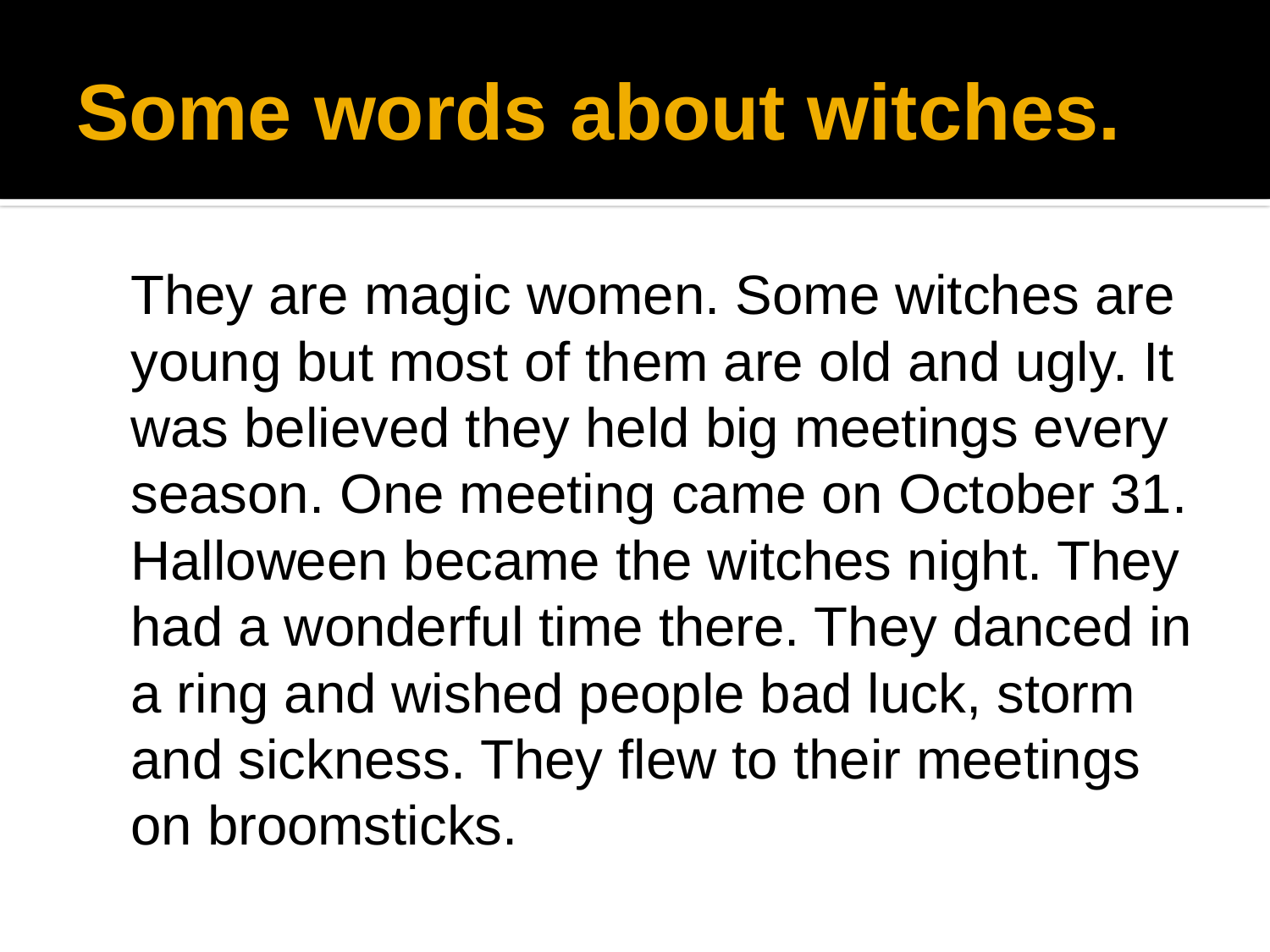

# Some words about witches.
	They are magic women. Some witches are young but most of them are old and ugly. It was believed they held big meetings every season. One meeting came on October 31. Halloween became the witches night. They had a wonderful time there. They danced in a ring and wished people bad luck, storm and sickness. They flew to their meetings on broomsticks.